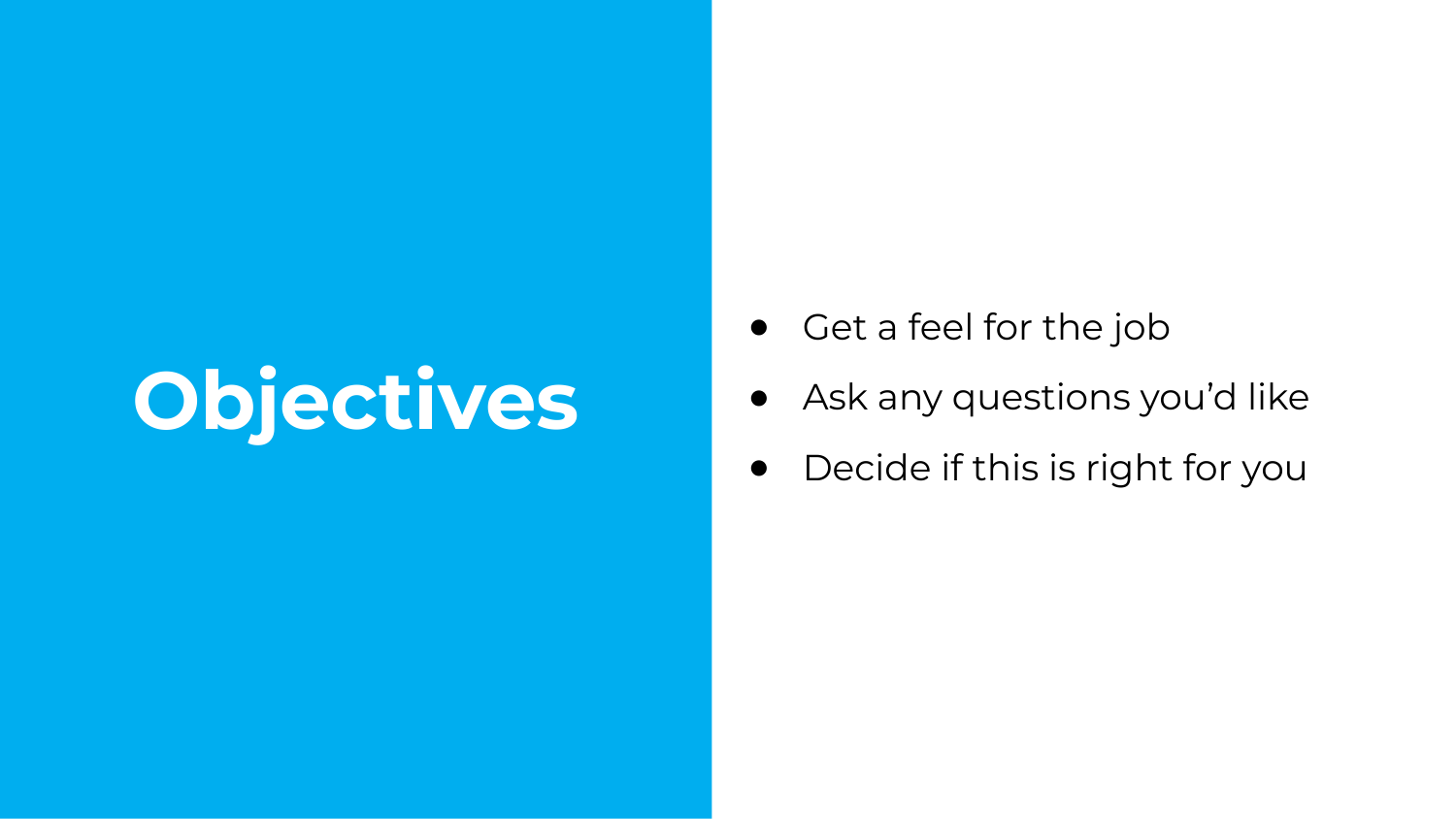

Get a feel for the job
Ask any questions you’d like
Decide if this is right for you

Objectives